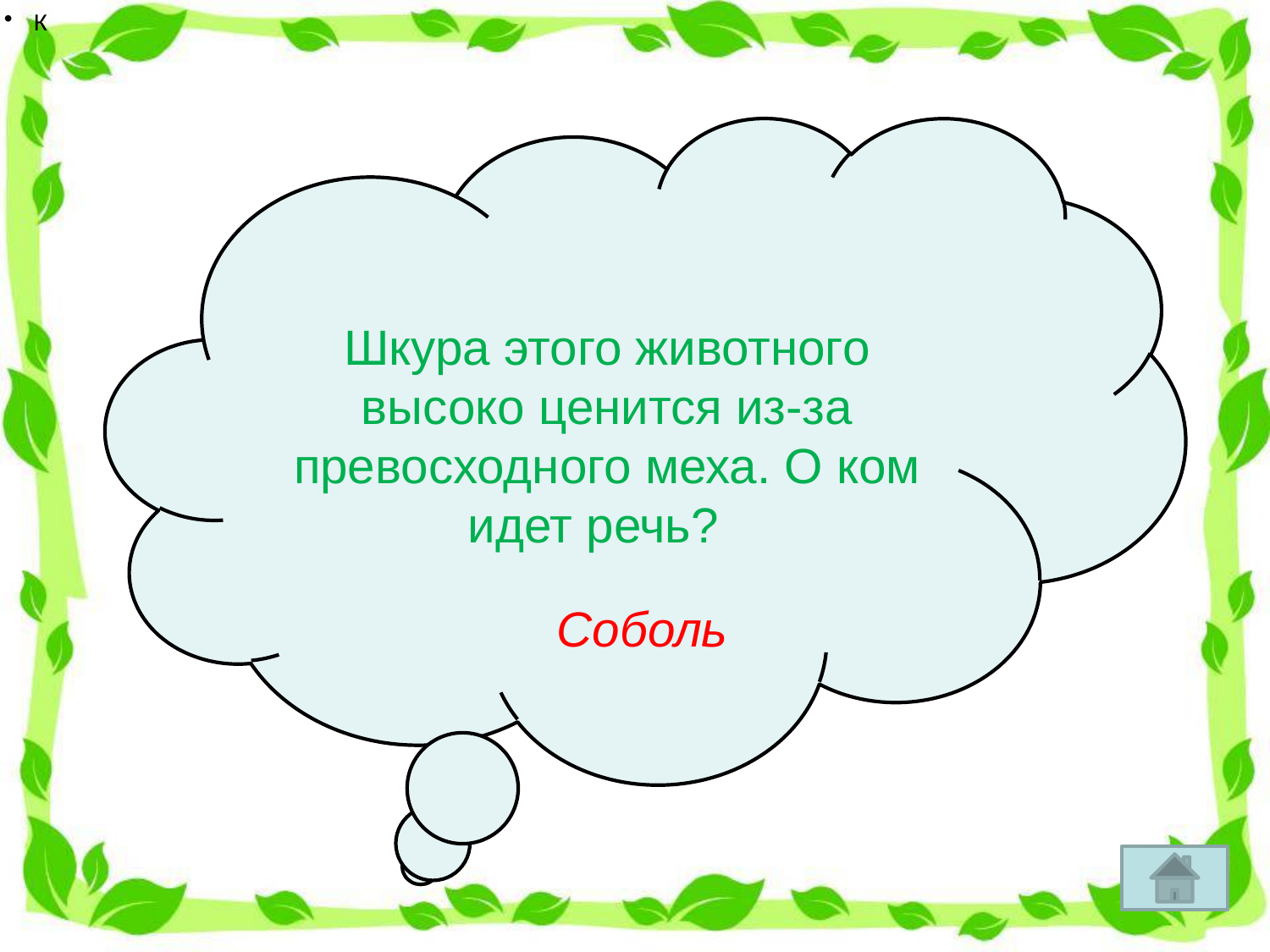

К
Шкура этого животного высоко ценится из-за превосходного меха. О ком идет речь?

Соболь